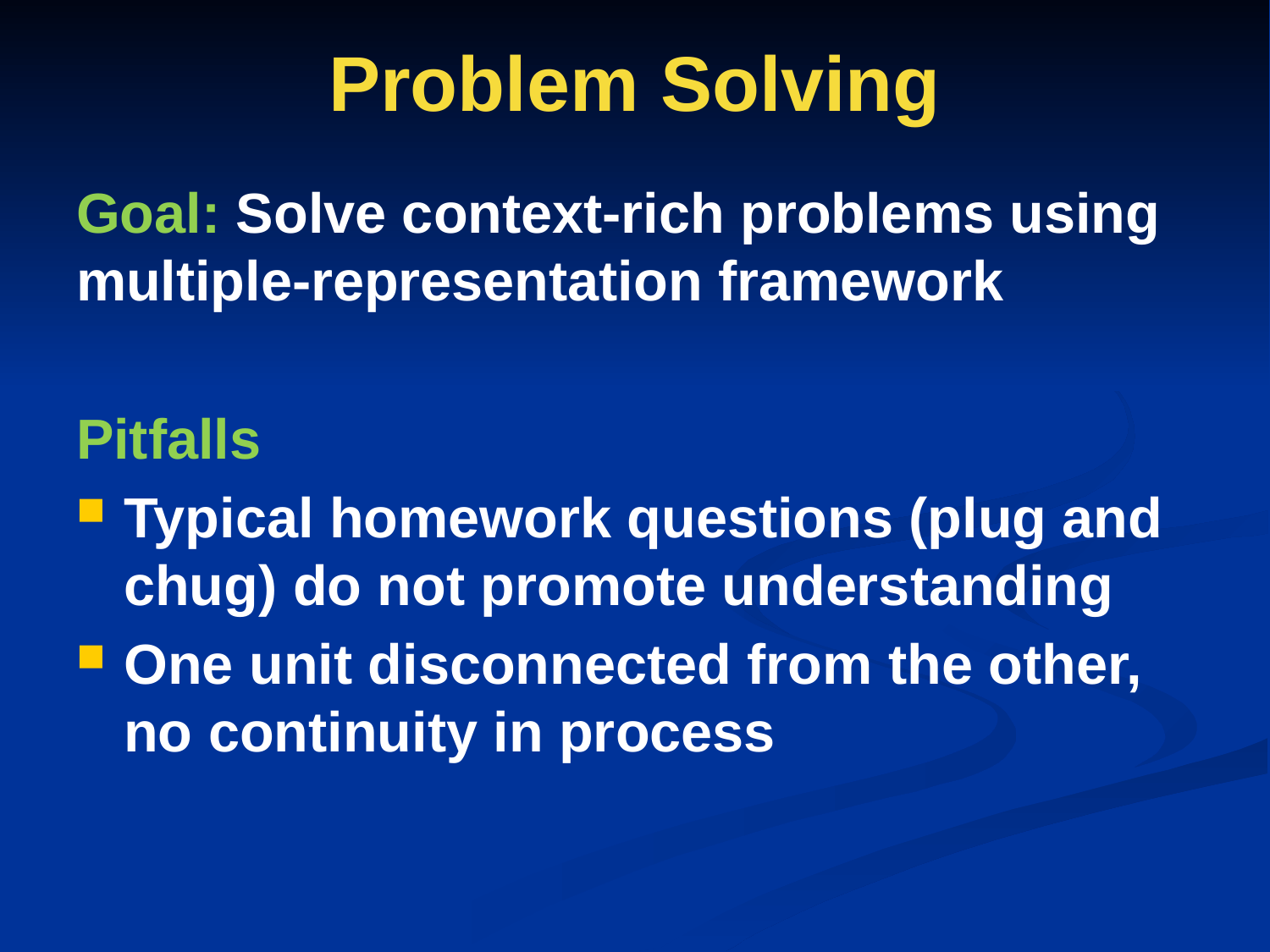

# Problem Solving
Goal: Solve context-rich problems using multiple-representation framework

Pitfalls
Typical homework questions (plug and chug) do not promote understanding
One unit disconnected from the other, no continuity in process